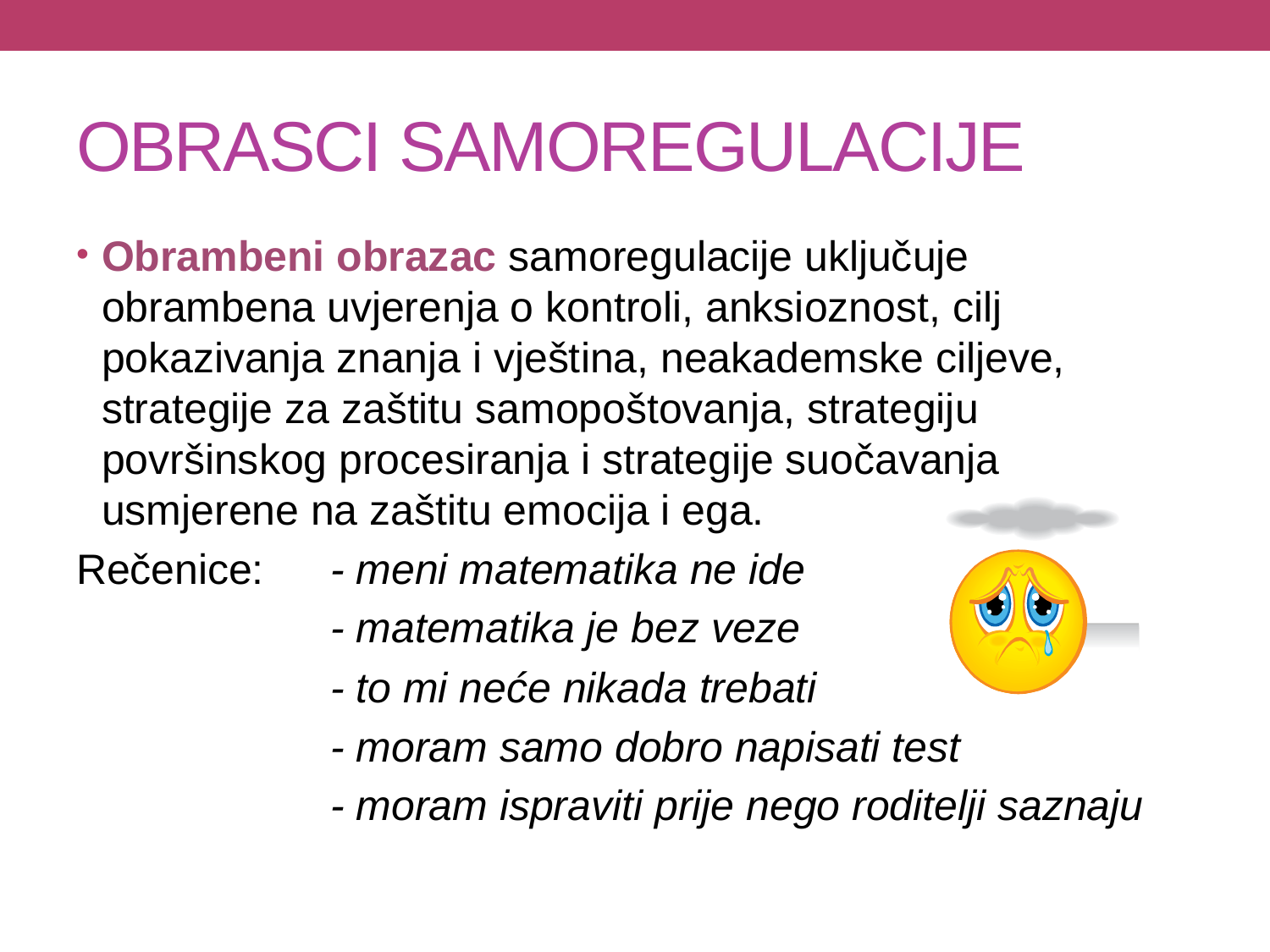

# OBRASCI SAMOREGULACIJE
Obrambeni obrazac samoregulacije uključuje obrambena uvjerenja o kontroli, anksioznost, cilj pokazivanja znanja i vještina, neakademske ciljeve, strategije za zaštitu samopoštovanja, strategiju površinskog procesiranja i strategije suočavanja usmjerene na zaštitu emocija i ega.
Rečenice:	- meni matematika ne ide
		- matematika je bez veze
		- to mi neće nikada trebati
		- moram samo dobro napisati test
		- moram ispraviti prije nego roditelji saznaju